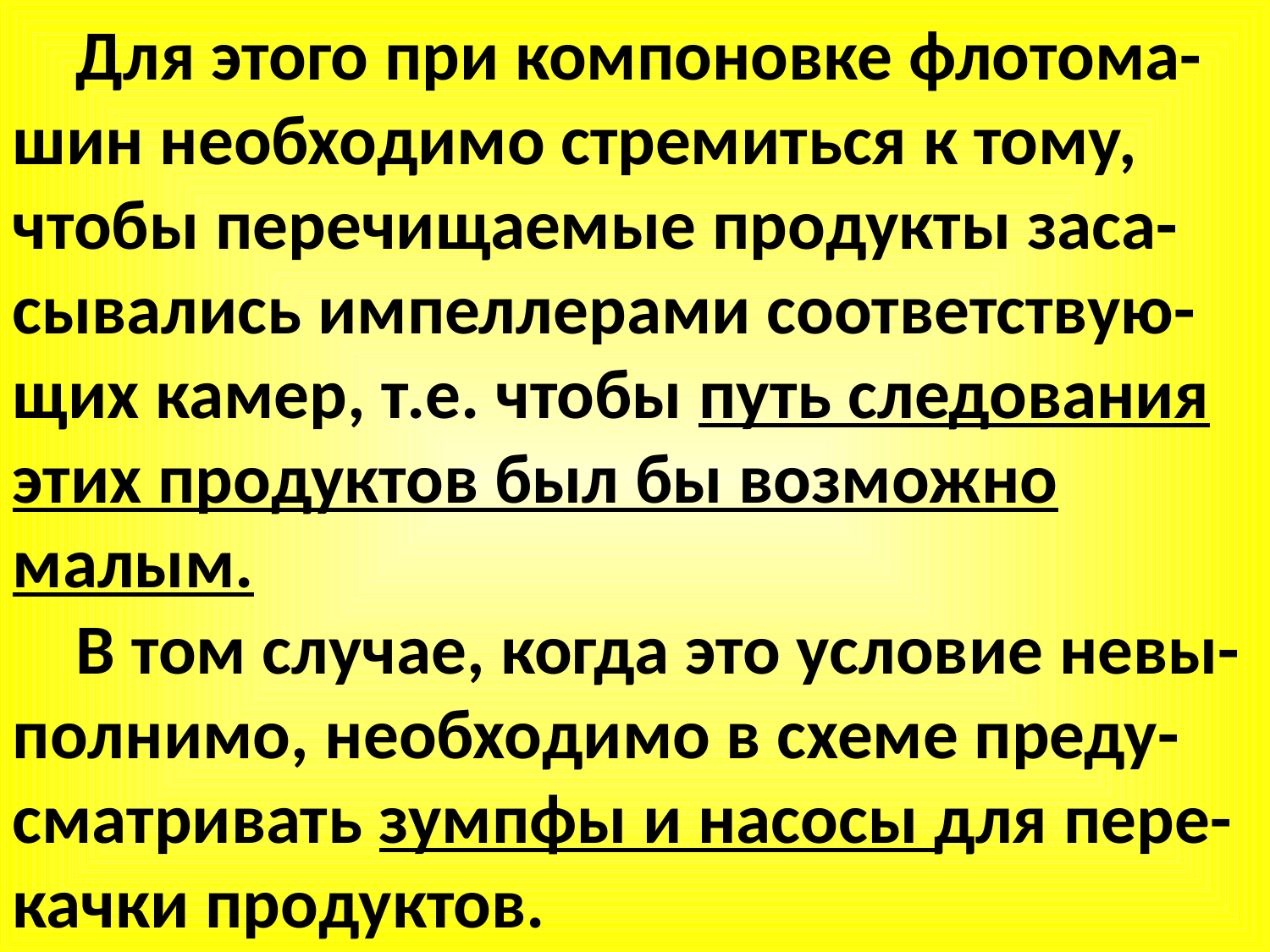

Для этого при компоновке флотома-шин необходимо стремиться к тому, чтобы перечищаемые продукты заса-сывались импеллерами соответствую-щих камер, т.е. чтобы путь следования этих продуктов был бы возможно малым.
    В том случае, когда это условие невы-полнимо, необходимо в схеме преду-сматривать зумпфы и насосы для пере-качки продуктов.